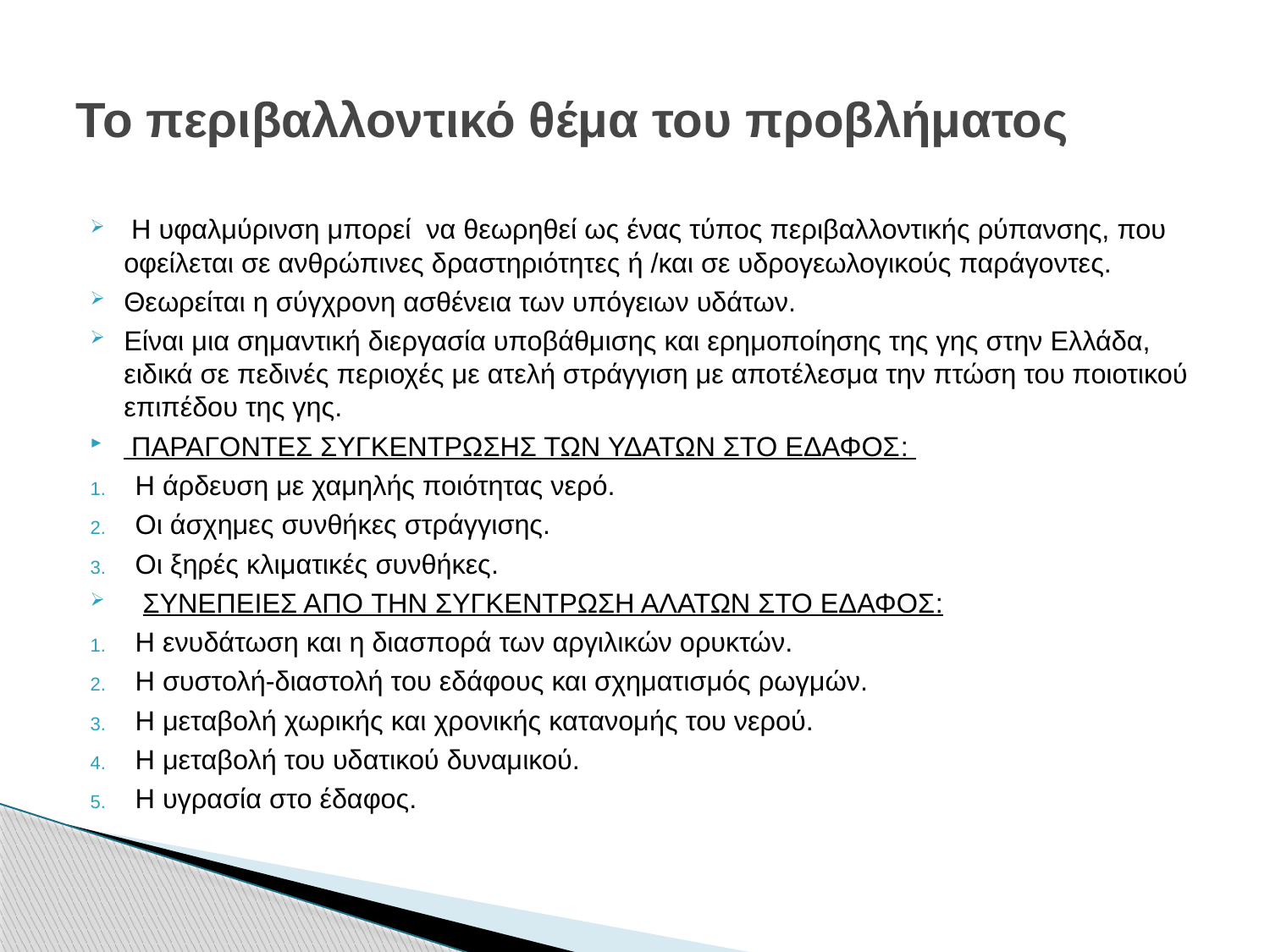

# Το περιβαλλοντικό θέμα του προβλήματος
 Η υφαλμύρινση μπορεί  να θεωρηθεί ως ένας τύπος περιβαλλοντικής ρύπανσης, που οφείλεται σε ανθρώπινες δραστηριότητες ή /και σε υδρογεωλογικούς παράγοντες.
Θεωρείται η σύγχρονη ασθένεια των υπόγειων υδάτων.
Είναι μια σημαντική διεργασία υποβάθμισης και ερημοποίησης της γης στην Ελλάδα, ειδικά σε πεδινές περιοχές με ατελή στράγγιση με αποτέλεσμα την πτώση του ποιοτικού επιπέδου της γης.
 ΠΑΡΑΓΟΝΤΕΣ ΣΥΓΚΕΝΤΡΩΣΗΣ ΤΩΝ ΥΔΑΤΩΝ ΣΤΟ ΕΔΑΦΟΣ:
Η άρδευση με χαμηλής ποιότητας νερό.
Οι άσχημες συνθήκες στράγγισης.
Οι ξηρές κλιματικές συνθήκες.
 ΣΥΝΕΠΕΙΕΣ ΑΠO ΤΗΝ ΣΥΓΚΕΝΤΡΩΣΗ ΑΛΑΤΩΝ ΣΤΟ ΕΔΑΦΟΣ:
H ενυδάτωση και η διασπορά των αργιλικών ορυκτών.
Η συστολή-διαστολή του εδάφους και σχηματισμός ρωγμών.
Η μεταβολή χωρικής και χρονικής κατανομής του νερού.
Η μεταβολή του υδατικού δυναμικού.
Η υγρασία στο έδαφος.